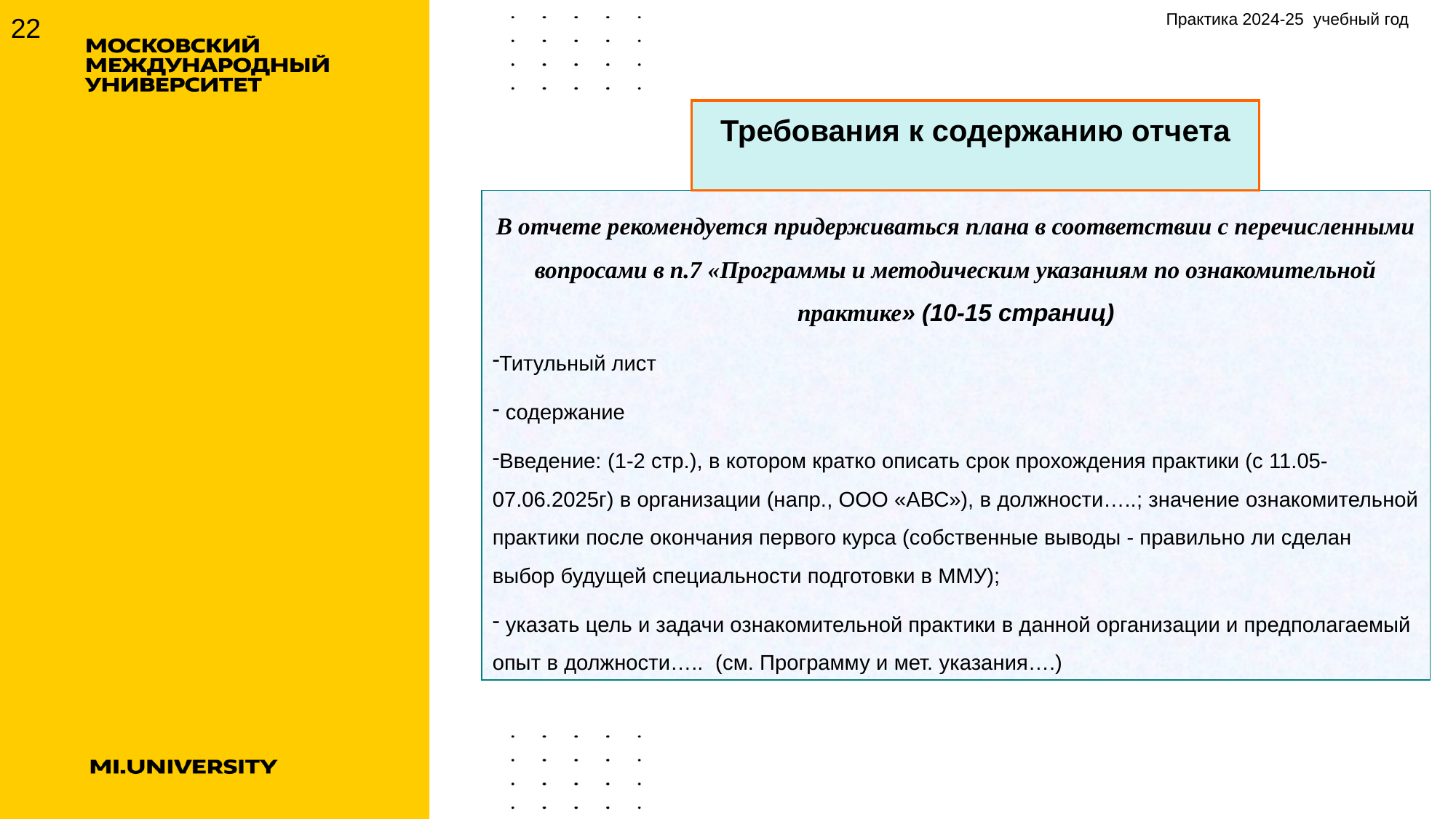

22
Практика 2024-25  учебный год
Требования к содержанию отчета
В отчете рекомендуется придерживаться плана в соответствии с перечисленными вопросами в п.7 «Программы и методическим указаниям по ознакомительной практике» (10-15 страниц)
Титульный лист
 содержание
Введение: (1-2 стр.), в котором кратко описать срок прохождения практики (с 11.05-07.06.2025г) в организации (напр., ООО «АВС»), в должности…..; значение ознакомительной практики после окончания первого курса (собственные выводы - правильно ли сделан выбор будущей специальности подготовки в ММУ);
 указать цель и задачи ознакомительной практики в данной организации и предполагаемый опыт в должности…..  (см. Программу и мет. указания….)